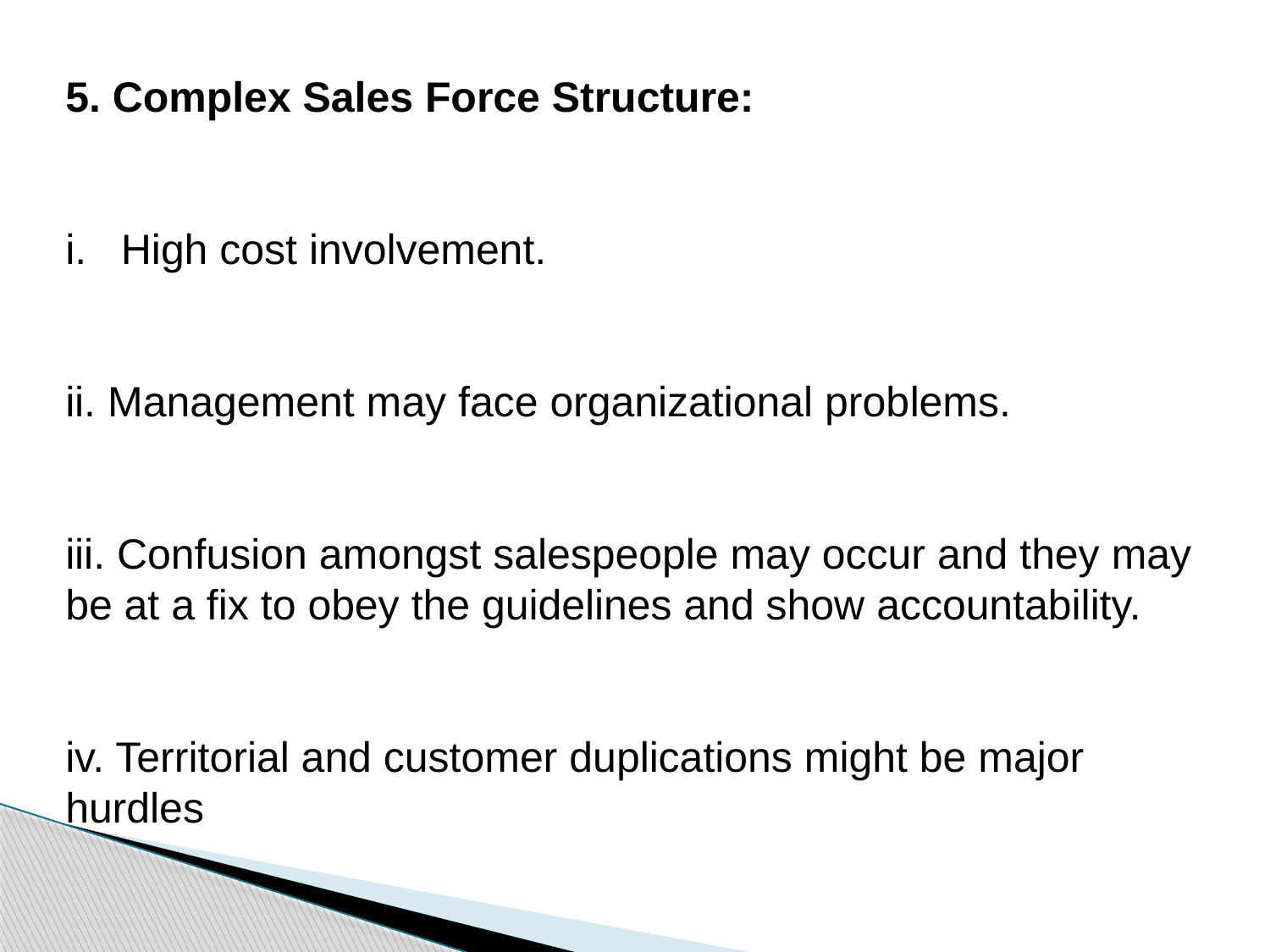

5. Complex Sales Force Structure:

High cost involvement.

ii. Management may face organizational prob­lems.

iii. Confusion amongst salespeople may occur and they may be at a fix to obey the guidelines and show accountability.

iv. Territorial and customer duplications might be major hurdles